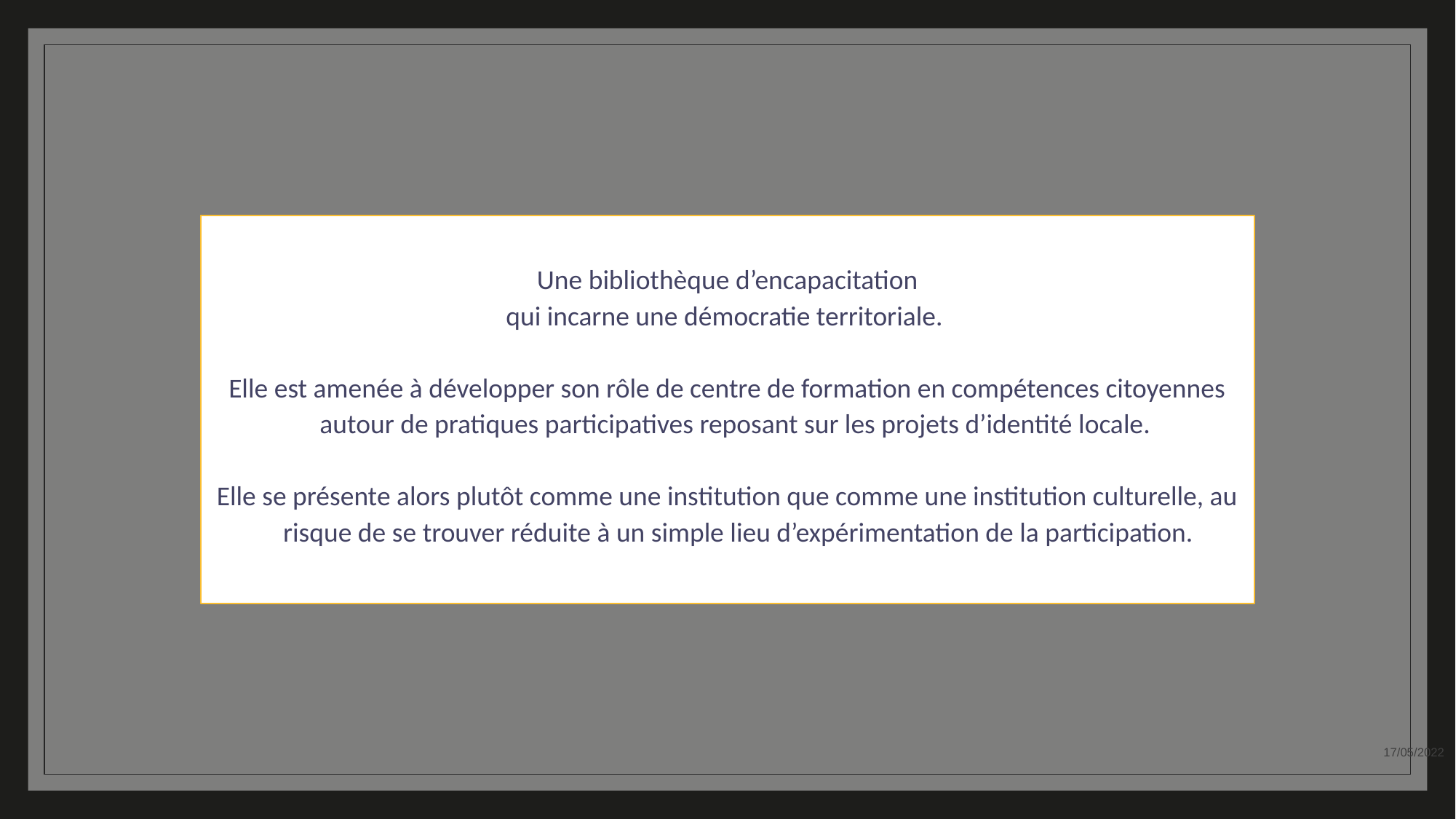

#

Une bibliothèque d’encapacitation
qui incarne une démocratie territoriale.

Elle est amenée à développer son rôle de centre de formation en compétences citoyennes autour de pratiques participatives reposant sur les projets d’identité locale.

Elle se présente alors plutôt comme une institution que comme une institution culturelle, au risque de se trouver réduite à un simple lieu d’expérimentation de la participation.
17/05/2022